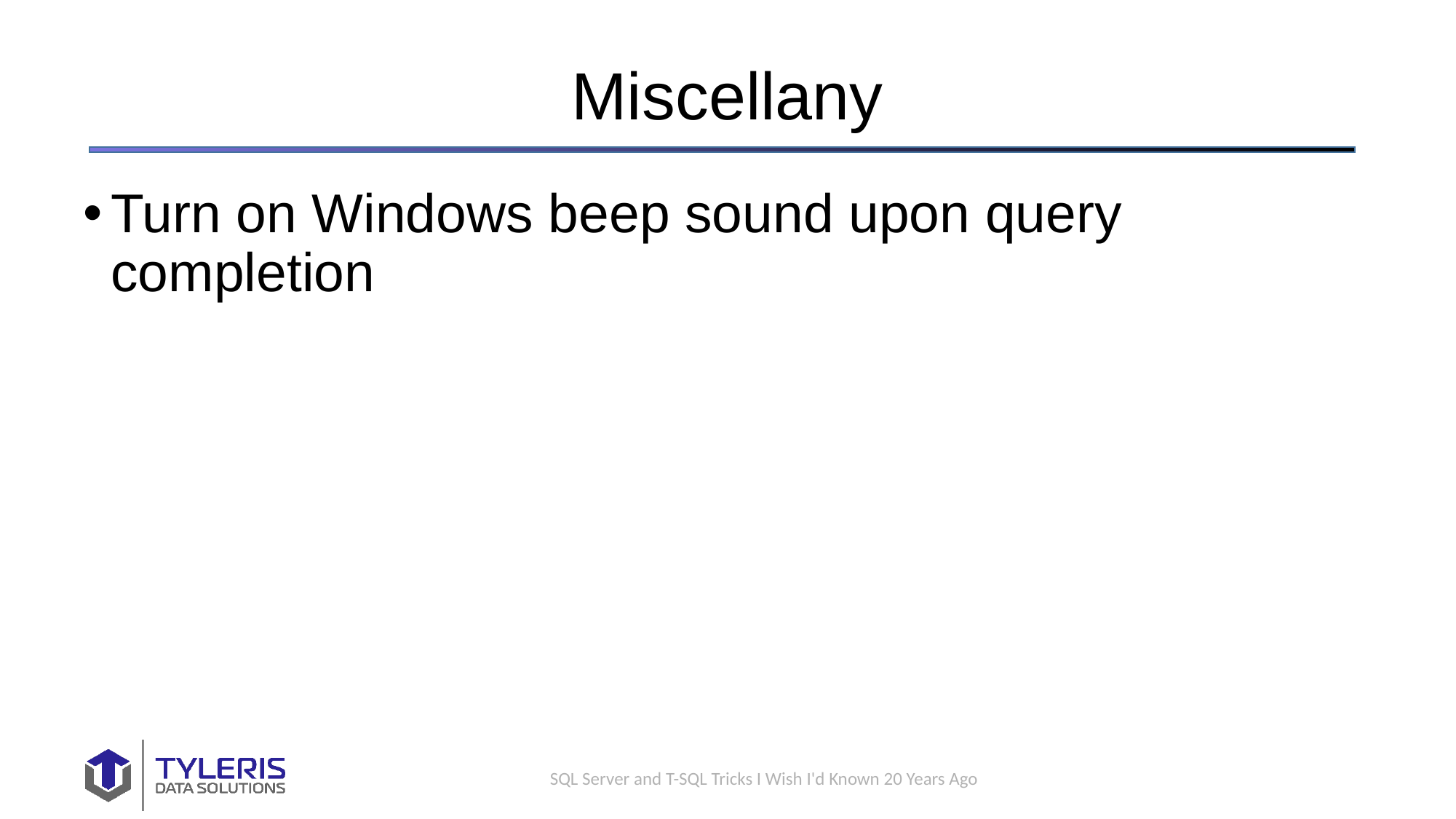

Miscellany

Turn on Windows beep sound upon query completion

SQL Server and T-SQL Tricks I Wish I'd Known 20 Years Ago